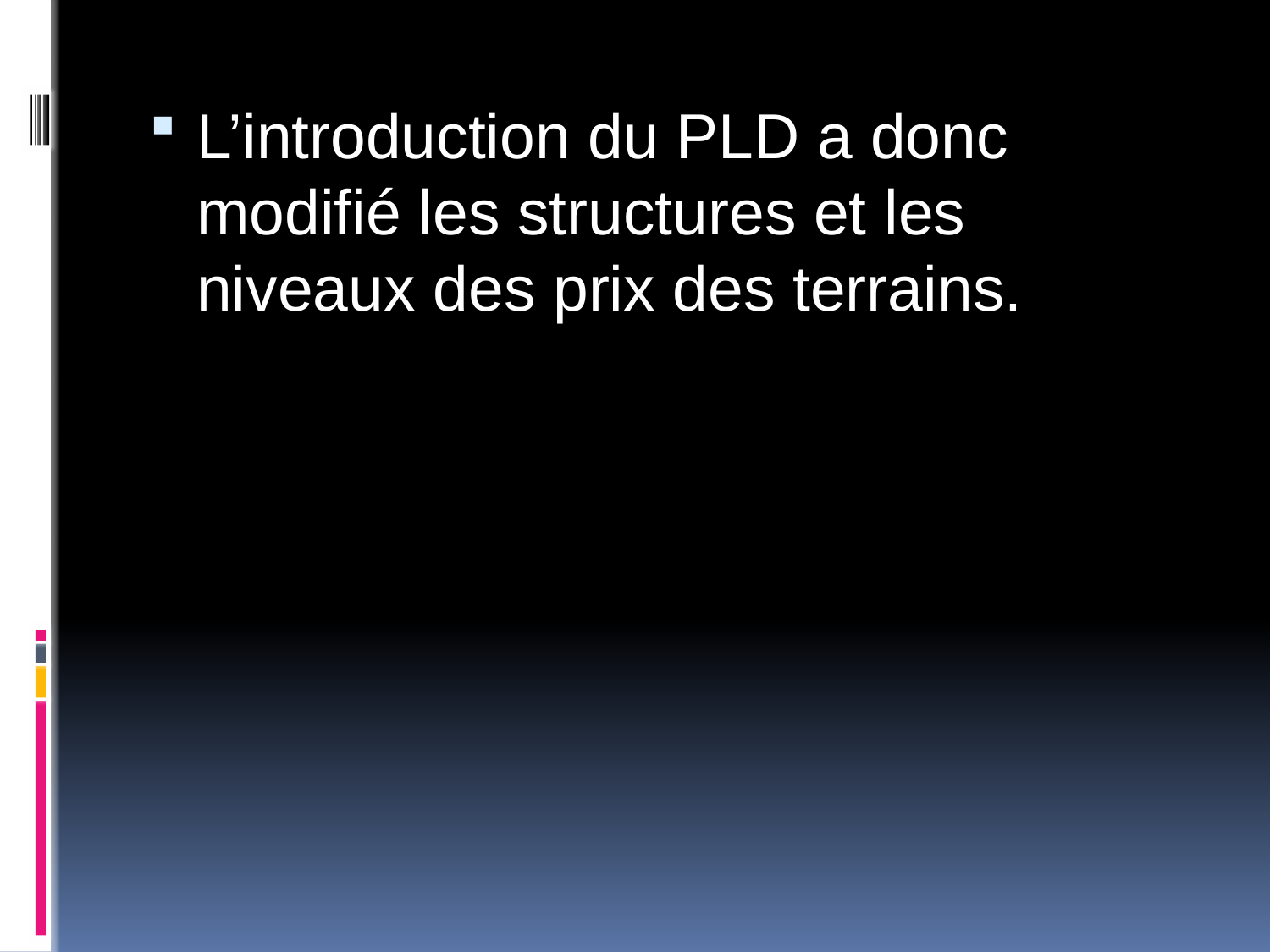

#
L’introduction du PLD a donc modifié les structures et les niveaux des prix des terrains.